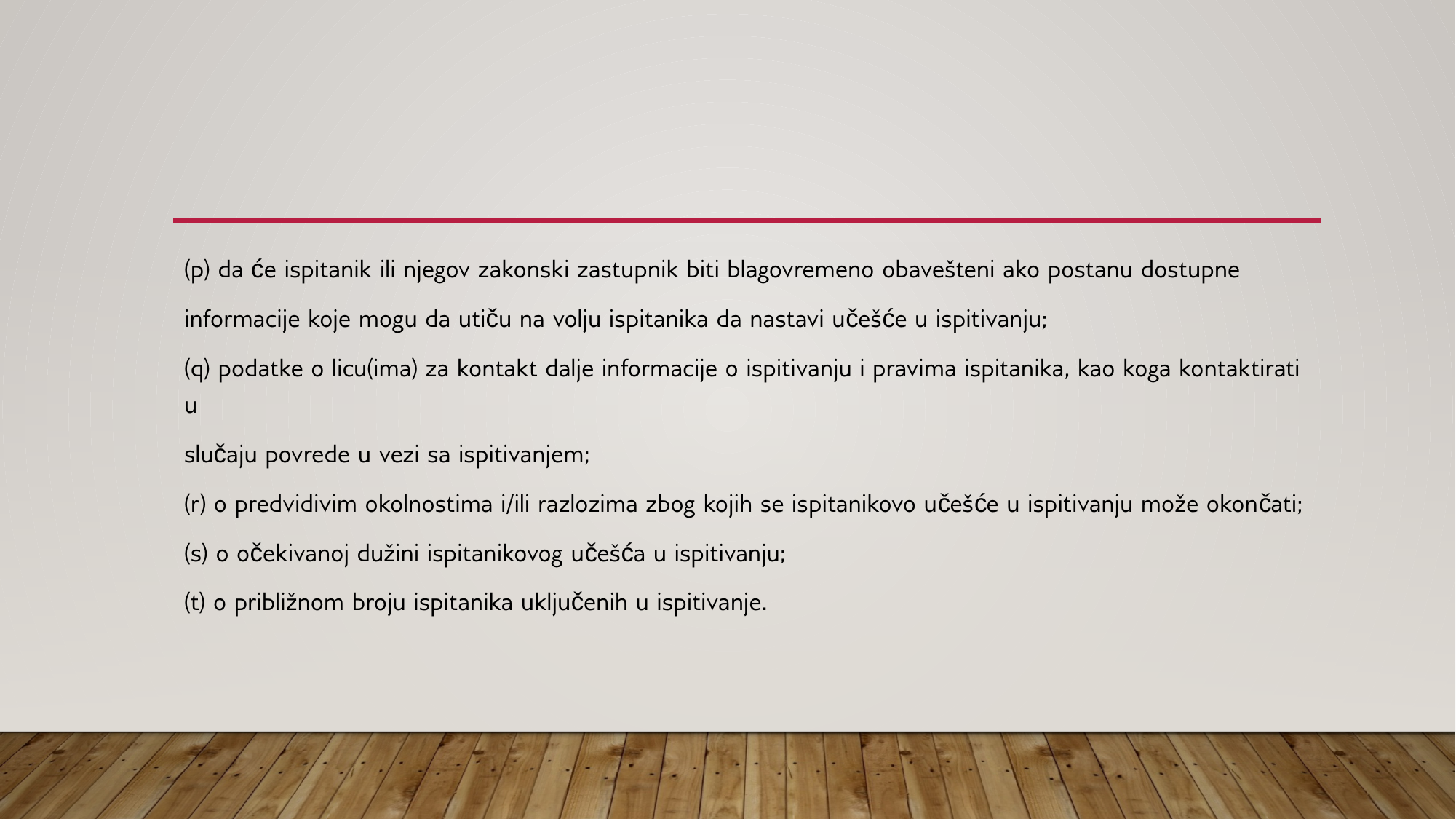

#
(p) da će ispitanik ili njegov zakonski zastupnik biti blagovremeno obavešteni ako postanu dostupne
informacije koje mogu da utiču na volju ispitanika da nastavi učešće u ispitivanju;
(q) podatke o licu(ima) za kontakt dalje informacije o ispitivanju i pravima ispitanika, kao koga kontaktirati u
slučaju povrede u vezi sa ispitivanjem;
(r) o predvidivim okolnostima i/ili razlozima zbog kojih se ispitanikovo učešće u ispitivanju može okončati;
(s) o očekivanoj dužini ispitanikovog učešća u ispitivanju;
(t) o približnom broju ispitanika uključenih u ispitivanje.